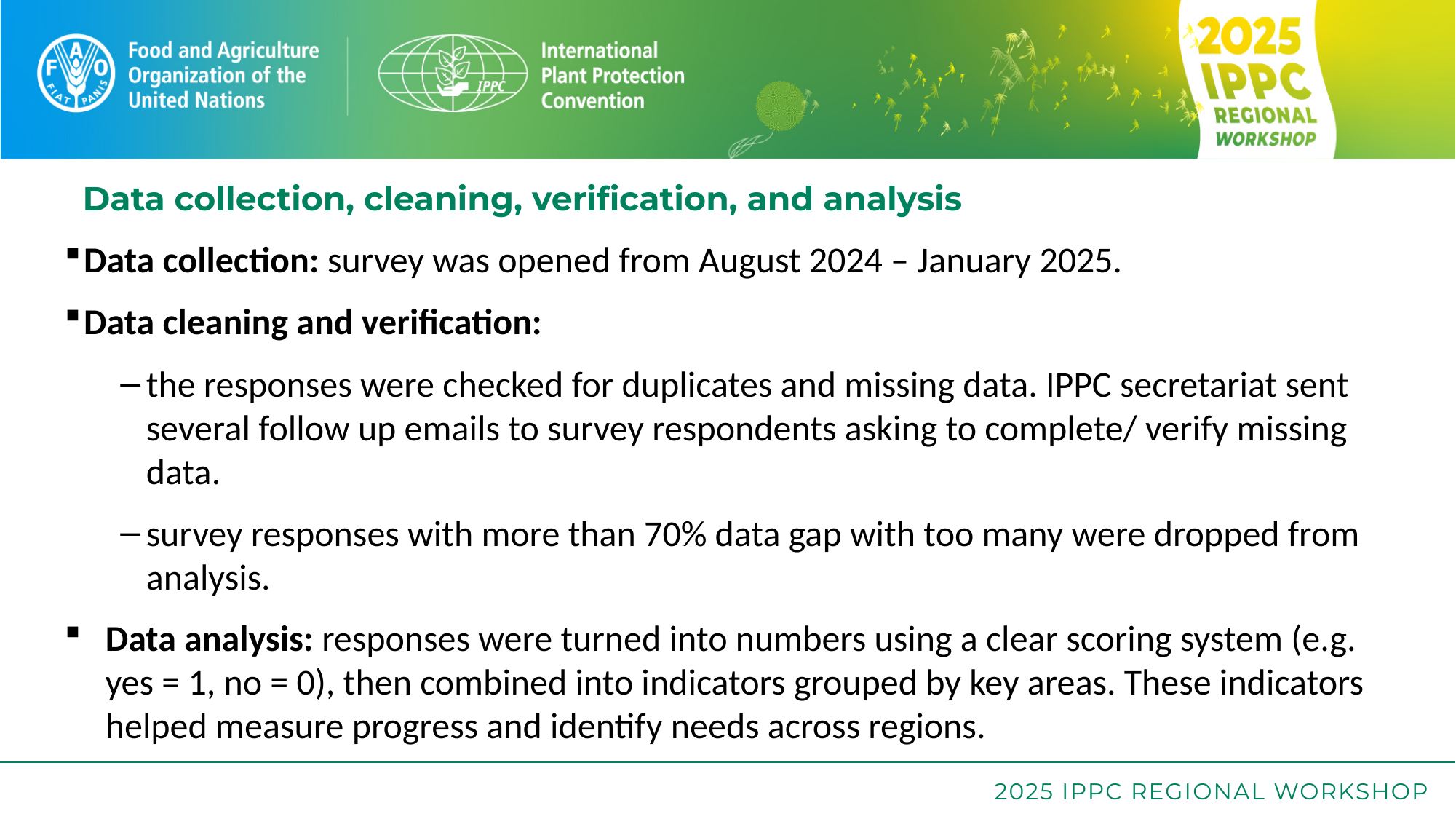

# Data collection, cleaning, verification, and analysis
Data collection: survey was opened from August 2024 – January 2025.
Data cleaning and verification:
the responses were checked for duplicates and missing data. IPPC secretariat sent several follow up emails to survey respondents asking to complete/ verify missing data.
survey responses with more than 70% data gap with too many were dropped from analysis.
Data analysis: responses were turned into numbers using a clear scoring system (e.g. yes = 1, no = 0), then combined into indicators grouped by key areas. These indicators helped measure progress and identify needs across regions.